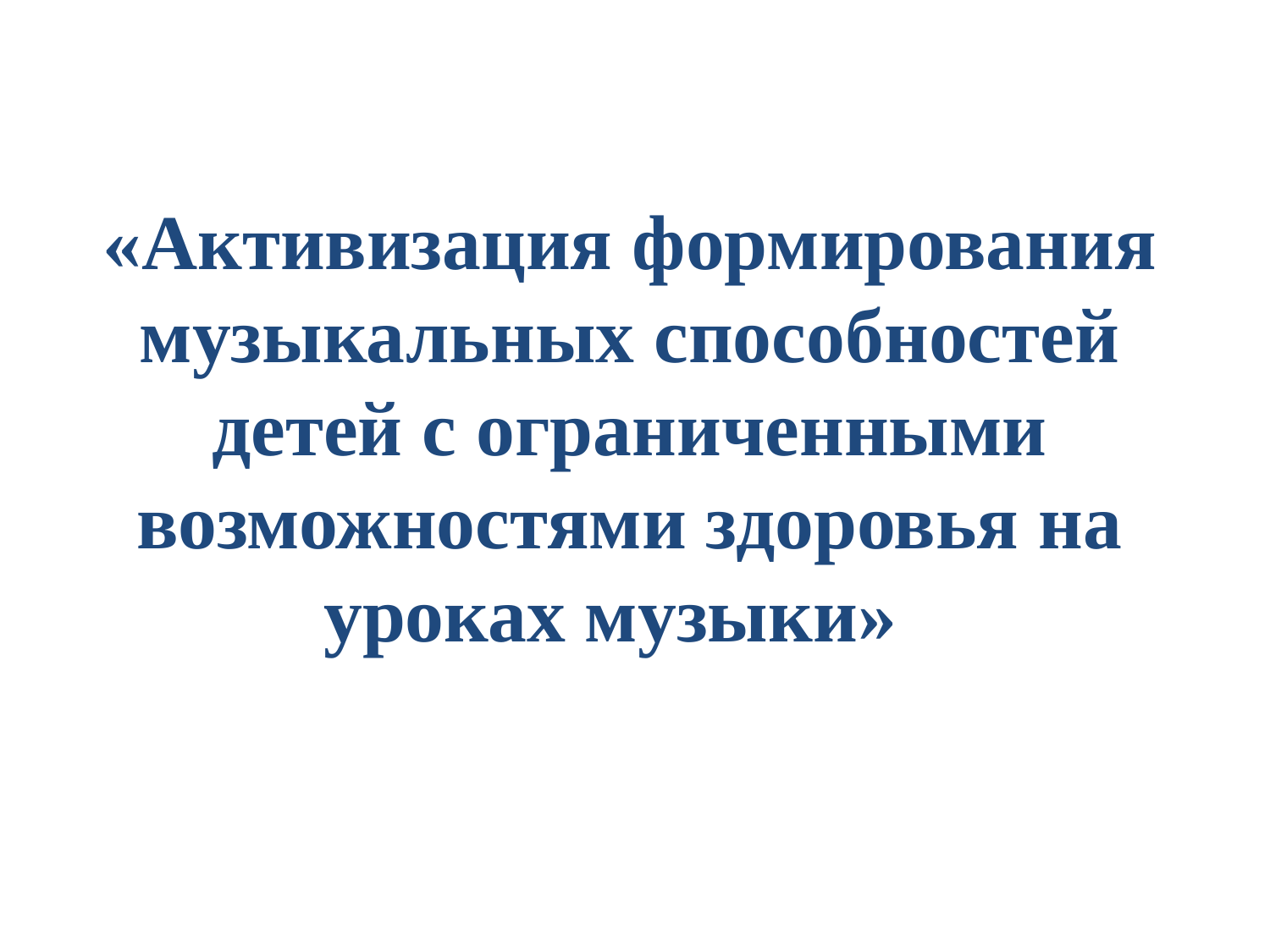

# «Активизация формирования музыкальных способностей детей с ограниченными возможностями здоровья на уроках музыки»